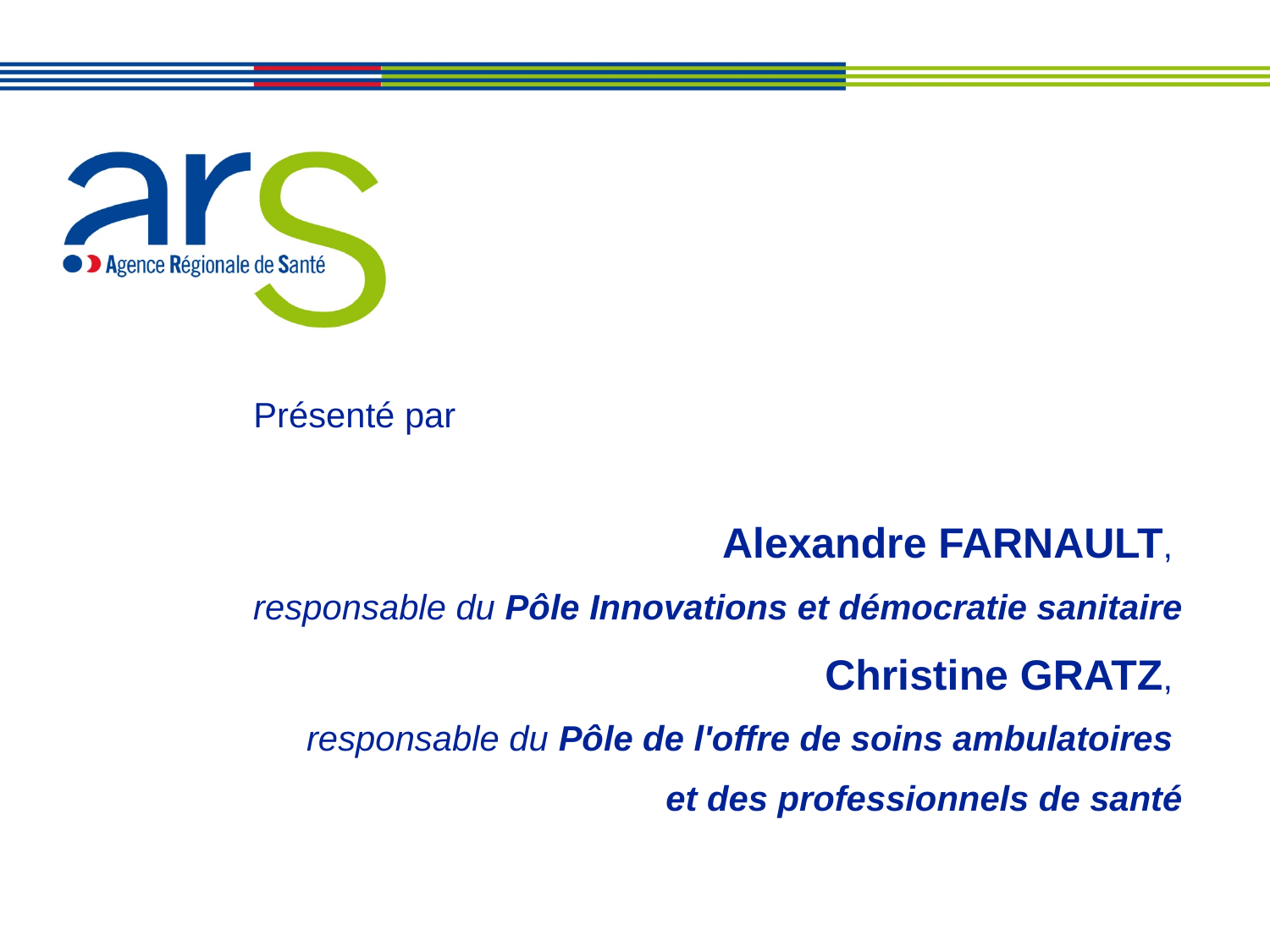

Présenté par

Alexandre FARNAULT,
responsable du Pôle Innovations et démocratie sanitaire
Christine GRATZ,
responsable du Pôle de l'offre de soins ambulatoires
et des professionnels de santé